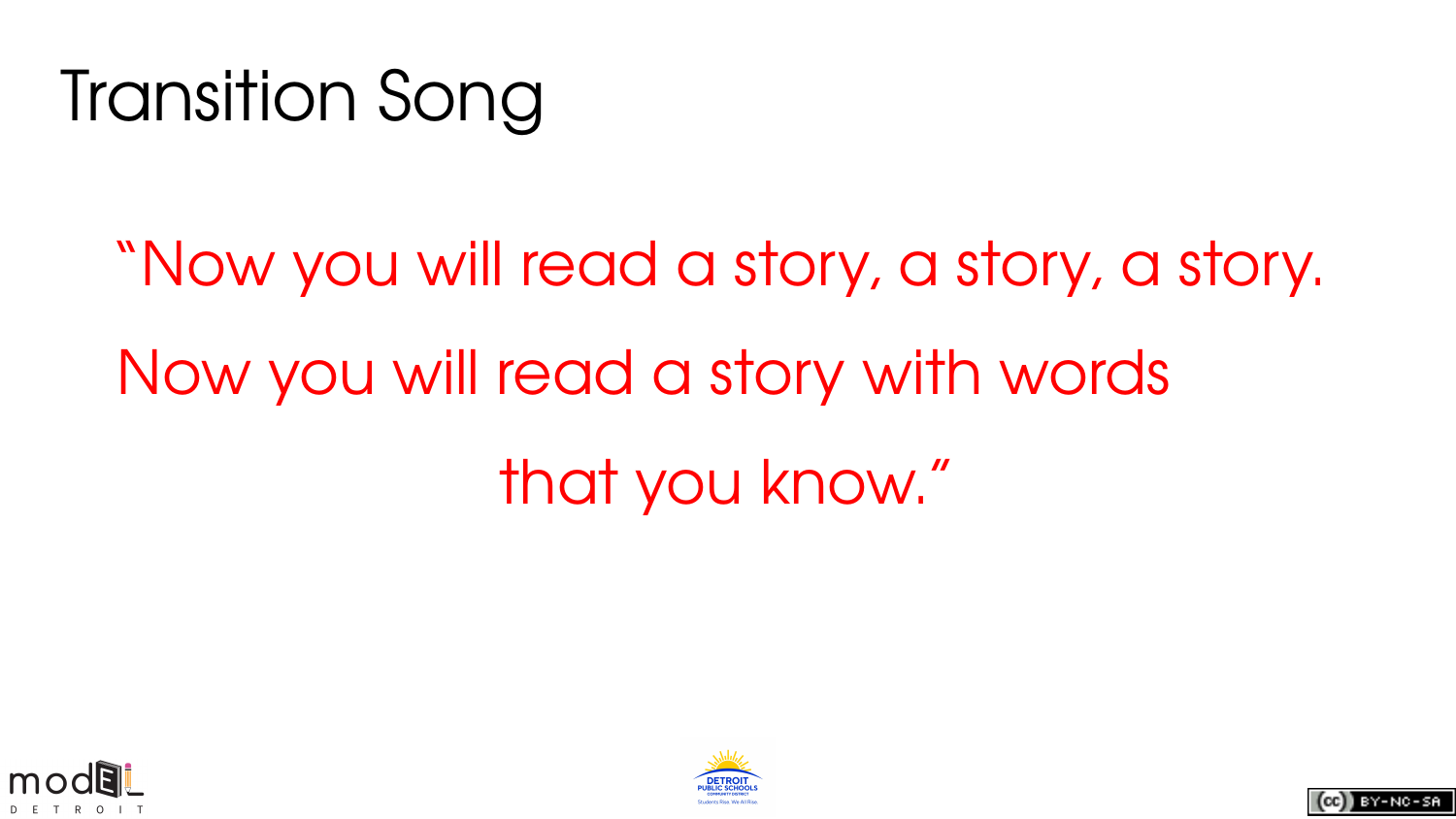

# Transition Song
“Now you will read a story, a story, a story.
Now you will read a story with words
that you know.”